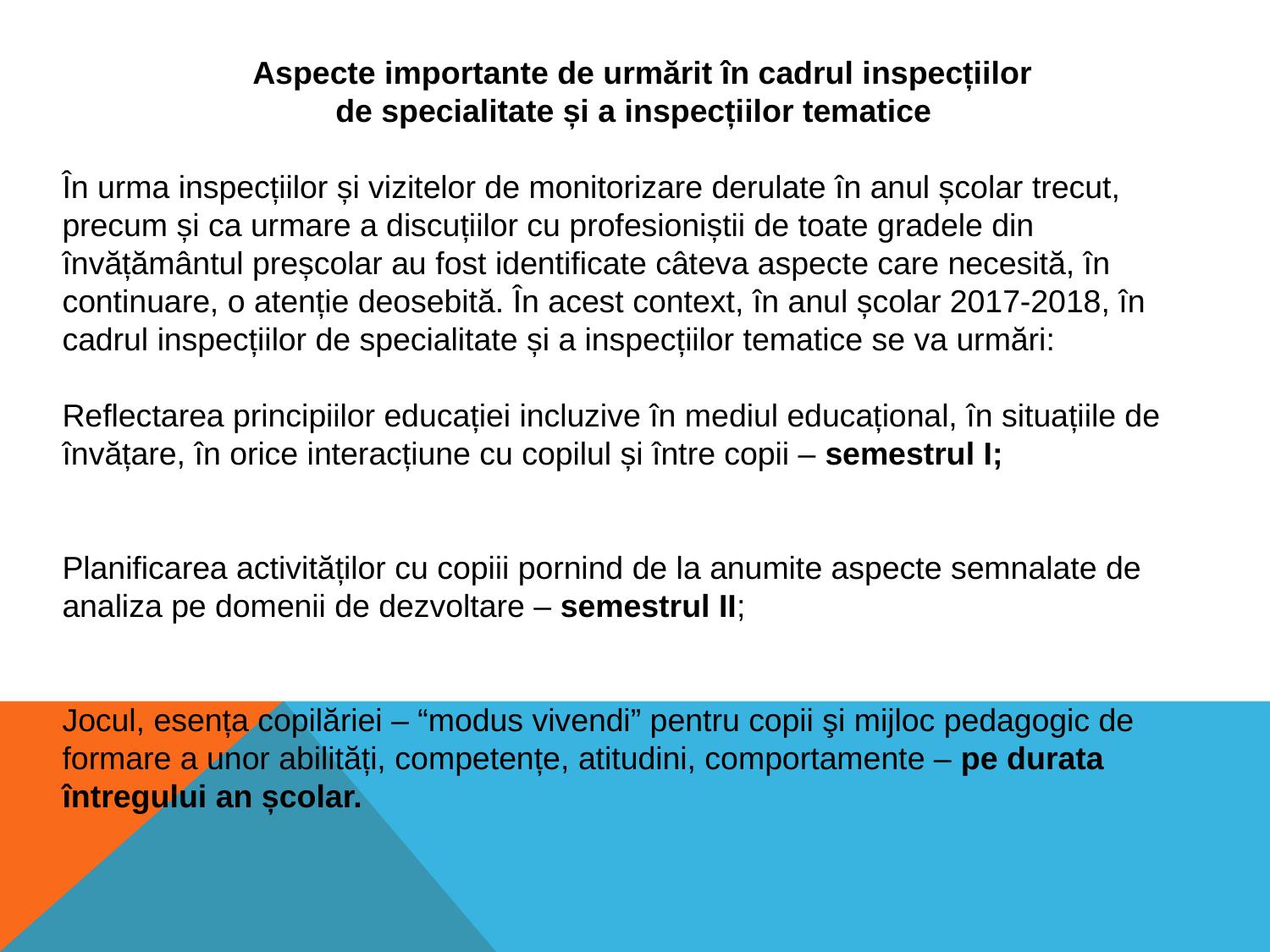

Aspecte importante de urmărit în cadrul inspecțiilor
de specialitate și a inspecțiilor tematice

În urma inspecțiilor și vizitelor de monitorizare derulate în anul școlar trecut, precum și ca urmare a discuțiilor cu profesioniștii de toate gradele din învățământul preșcolar au fost identificate câteva aspecte care necesită, în continuare, o atenție deosebită. În acest context, în anul școlar 2017-2018, în cadrul inspecțiilor de specialitate și a inspecțiilor tematice se va urmări:

Reflectarea principiilor educației incluzive în mediul educațional, în situațiile de învățare, în orice interacțiune cu copilul și între copii – semestrul I;

Planificarea activităților cu copiii pornind de la anumite aspecte semnalate de analiza pe domenii de dezvoltare – semestrul II;

Jocul, esența copilăriei – “modus vivendi” pentru copii şi mijloc pedagogic de formare a unor abilități, competențe, atitudini, comportamente – pe durata întregului an școlar.